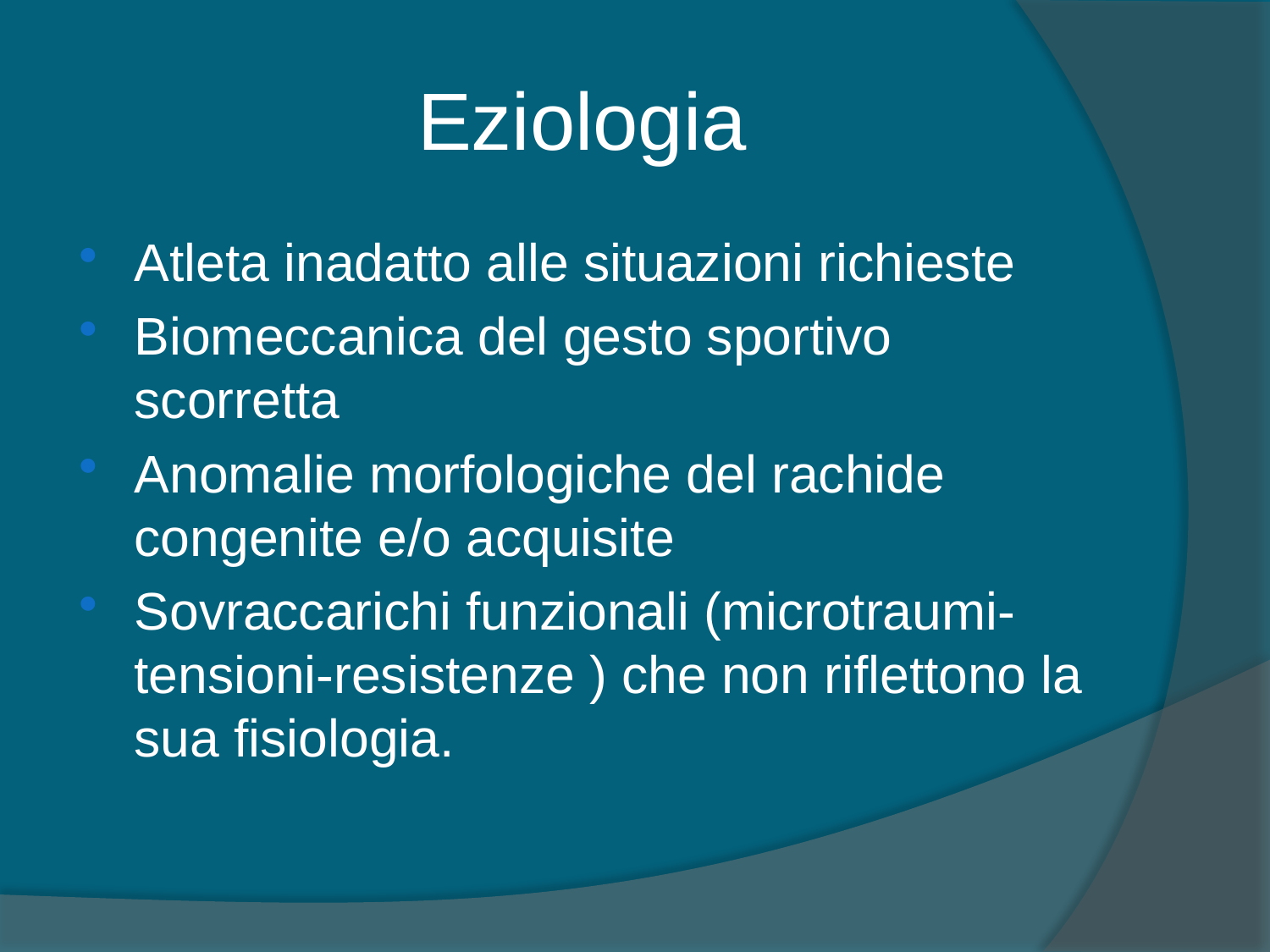

# Eziologia
Atleta inadatto alle situazioni richieste
Biomeccanica del gesto sportivo scorretta
Anomalie morfologiche del rachide congenite e/o acquisite
Sovraccarichi funzionali (microtraumi-tensioni-resistenze ) che non riflettono la sua fisiologia.